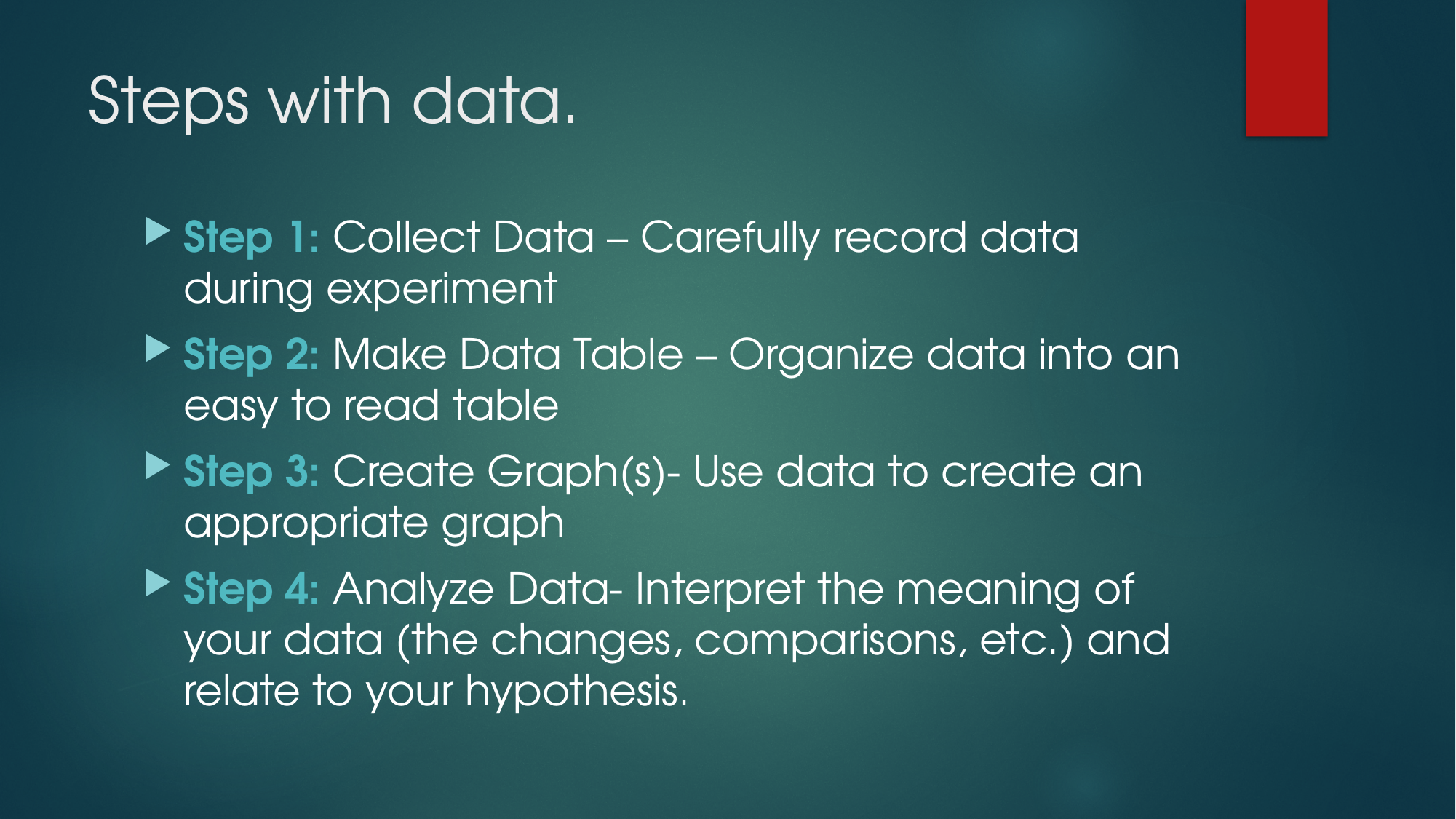

# Steps with data.
Step 1: Collect Data – Carefully record data during experiment
Step 2: Make Data Table – Organize data into an easy to read table
Step 3: Create Graph(s)- Use data to create an appropriate graph
Step 4: Analyze Data- Interpret the meaning of your data (the changes, comparisons, etc.) and relate to your hypothesis.